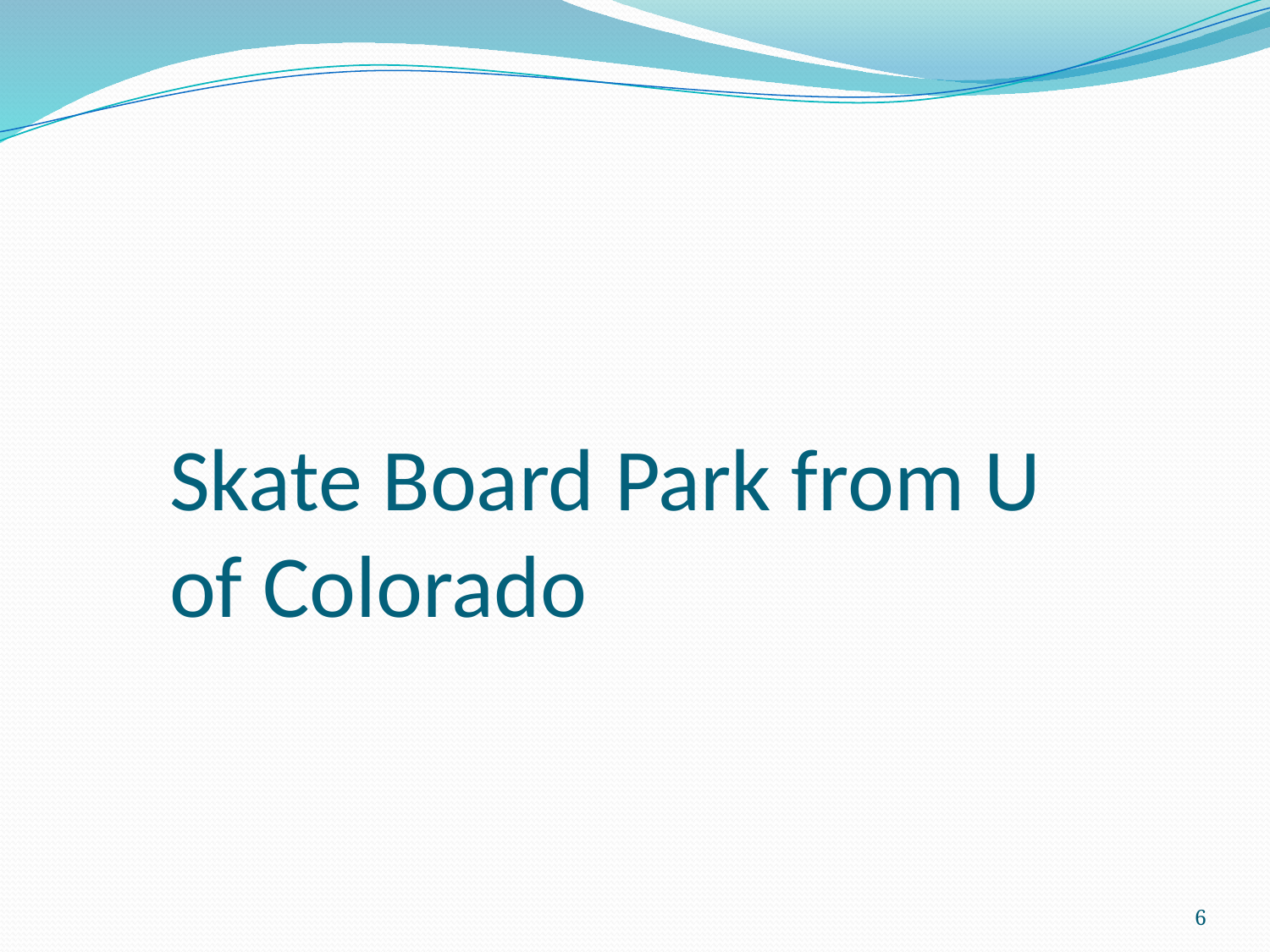

# Skate Board Park from U of Colorado
6